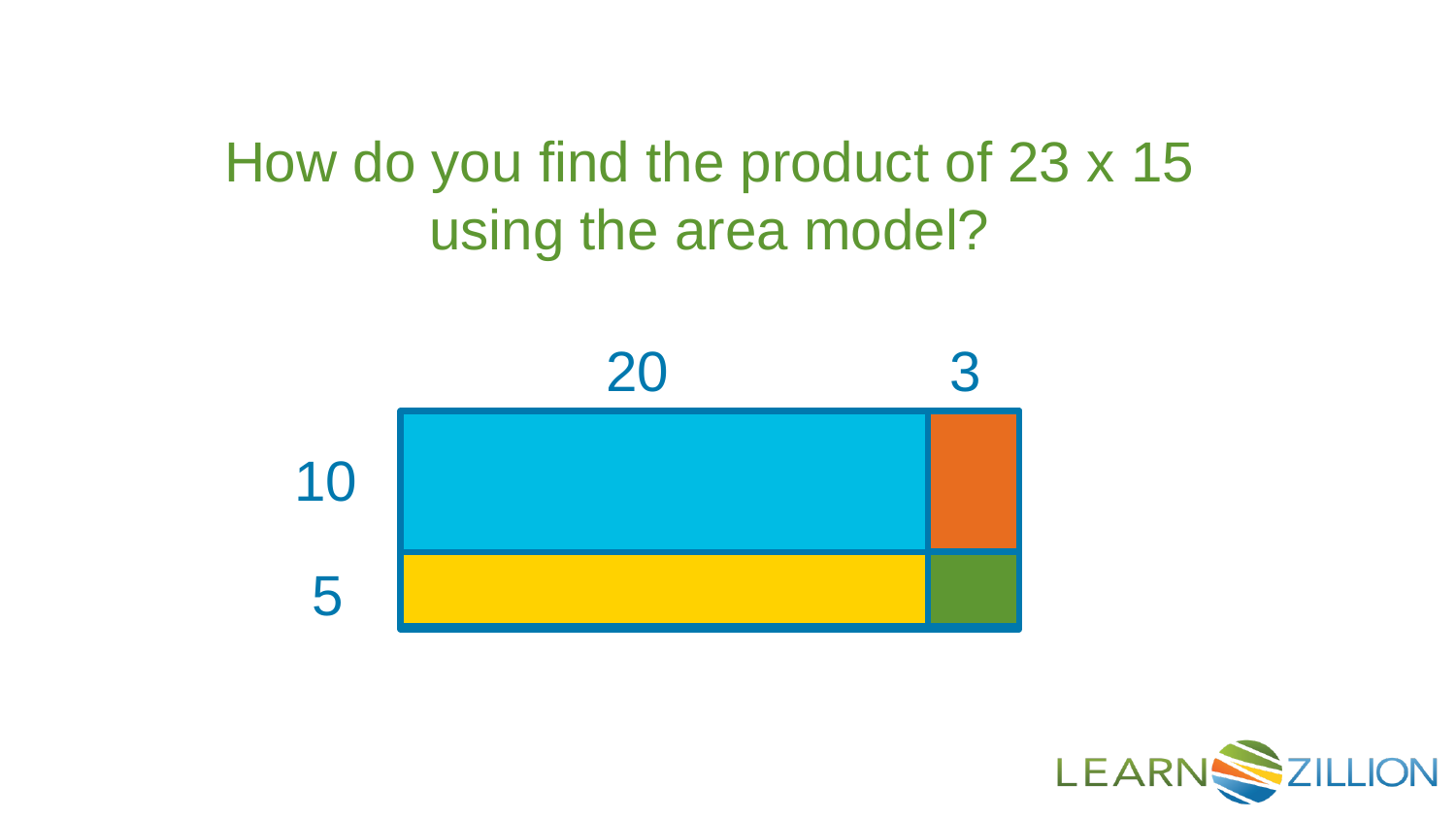

How do you find the product of 23 x 15 using the area model?
20
3

10
5